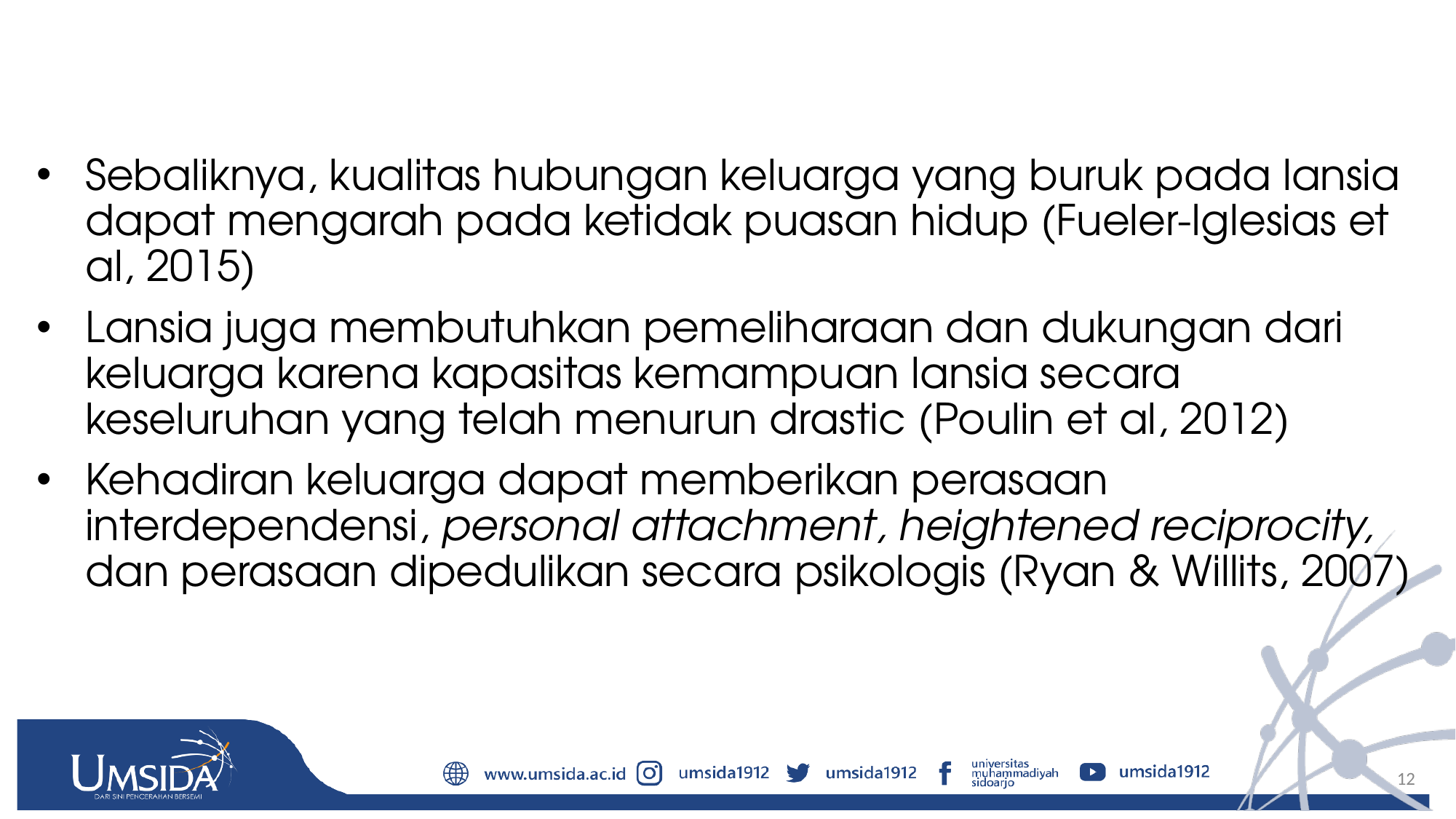

#
Sebaliknya, kualitas hubungan keluarga yang buruk pada lansia dapat mengarah pada ketidak puasan hidup (Fueler-Iglesias et al, 2015)
Lansia juga membutuhkan pemeliharaan dan dukungan dari keluarga karena kapasitas kemampuan lansia secara keseluruhan yang telah menurun drastic (Poulin et al, 2012)
Kehadiran keluarga dapat memberikan perasaan interdependensi, personal attachment, heightened reciprocity, dan perasaan dipedulikan secara psikologis (Ryan & Willits, 2007)